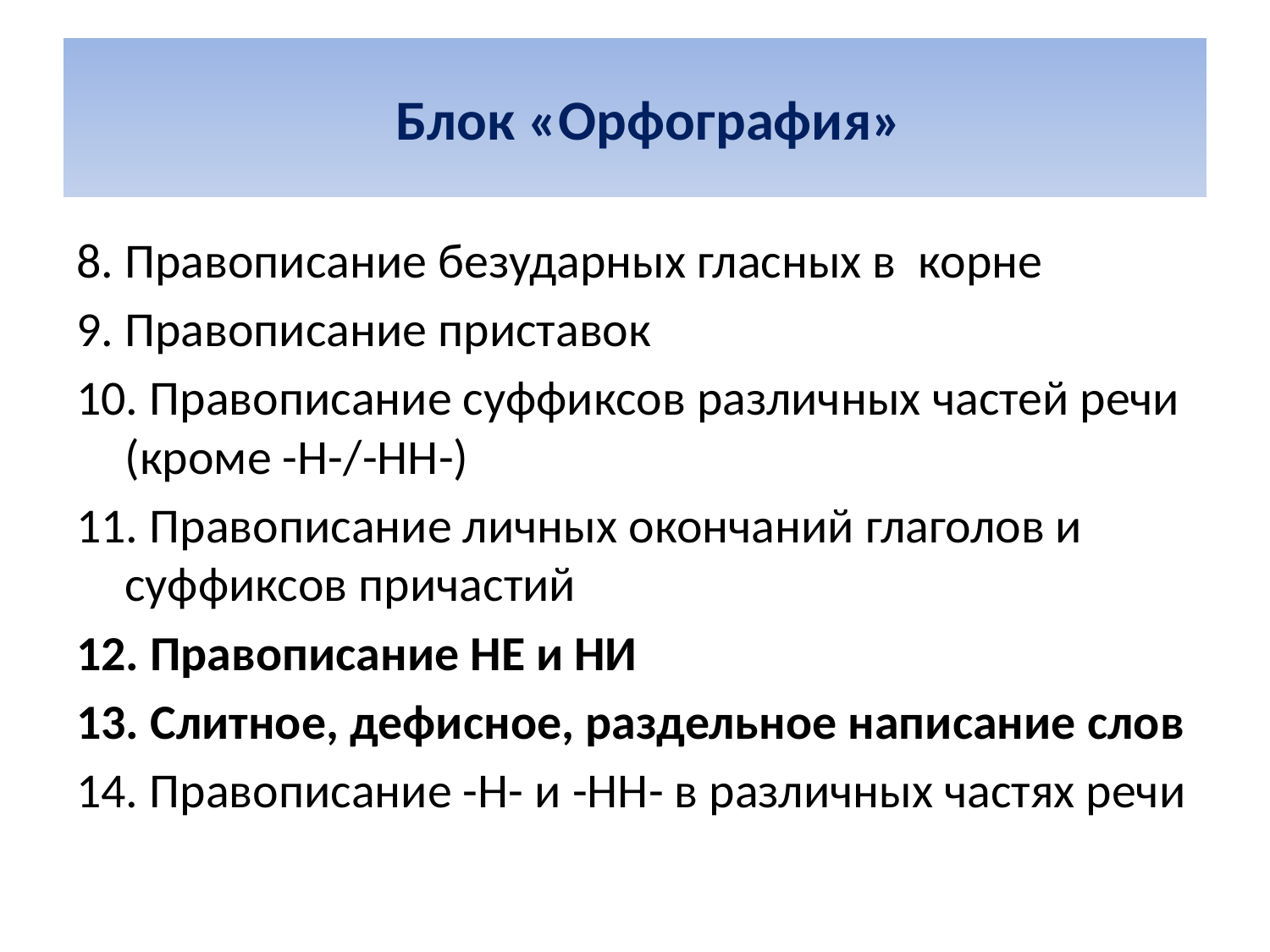

# Блок «Орфография»
8. Правописание безударных гласных в  корне
9. Правописание приставок
10. Правописание суффиксов различных частей речи (кроме -Н-/-НН-)
11. Правописание личных окончаний глаголов и суффиксов причастий
12. Правописание НЕ и НИ
13. Слитное, дефисное, раздельное написание слов
14. Правописание -Н- и -НН- в различных частях речи